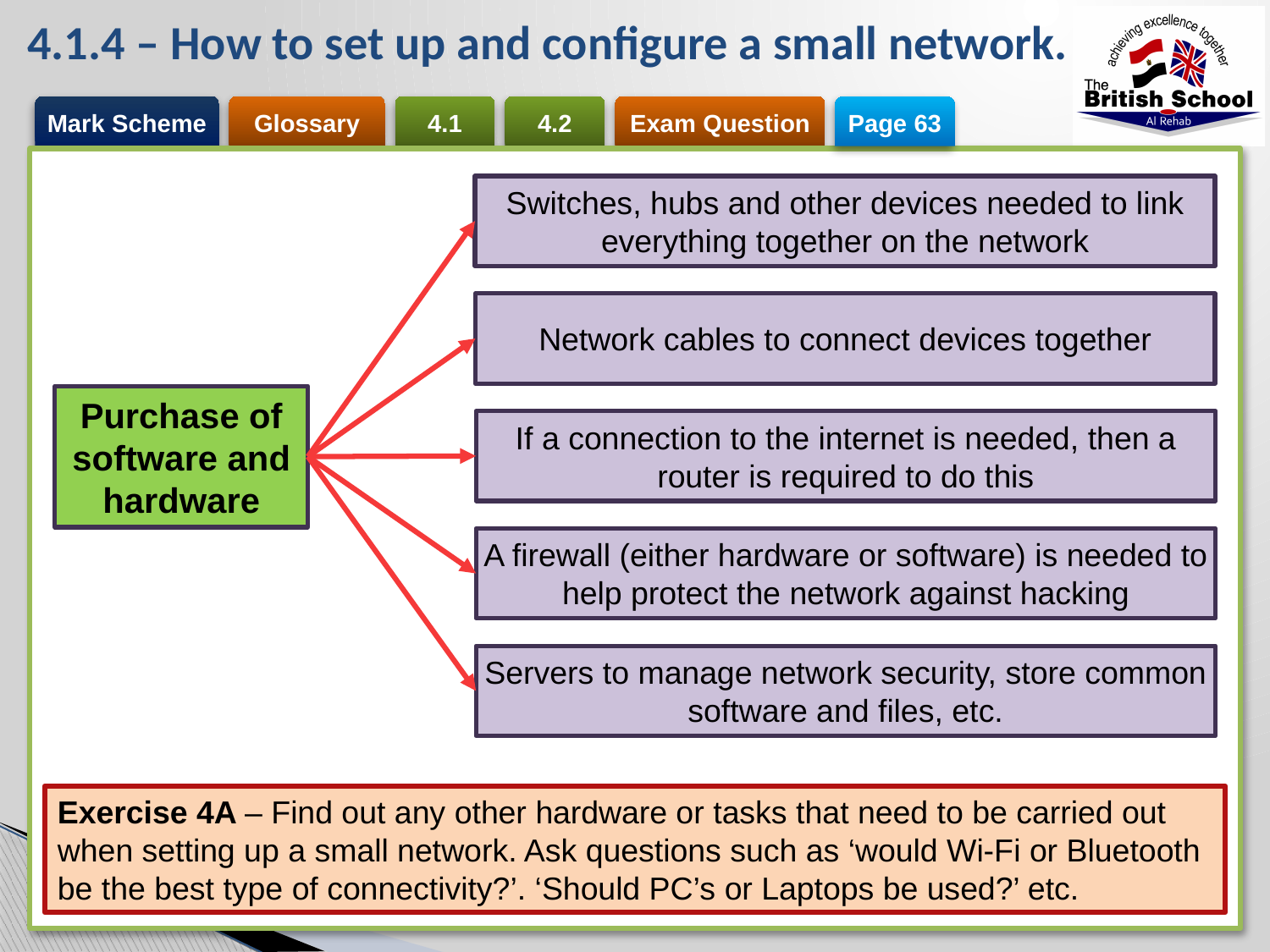

# 4.1.4 – How to set up and configure a small network.
Page 63
Switches, hubs and other devices needed to link everything together on the network
Network cables to connect devices together
Purchase of software and hardware
If a connection to the internet is needed, then a router is required to do this
A firewall (either hardware or software) is needed to help protect the network against hacking
Servers to manage network security, store common software and files, etc.
Exercise 4A – Find out any other hardware or tasks that need to be carried out when setting up a small network. Ask questions such as ‘would Wi-Fi or Bluetooth be the best type of connectivity?’. ‘Should PC’s or Laptops be used?’ etc.